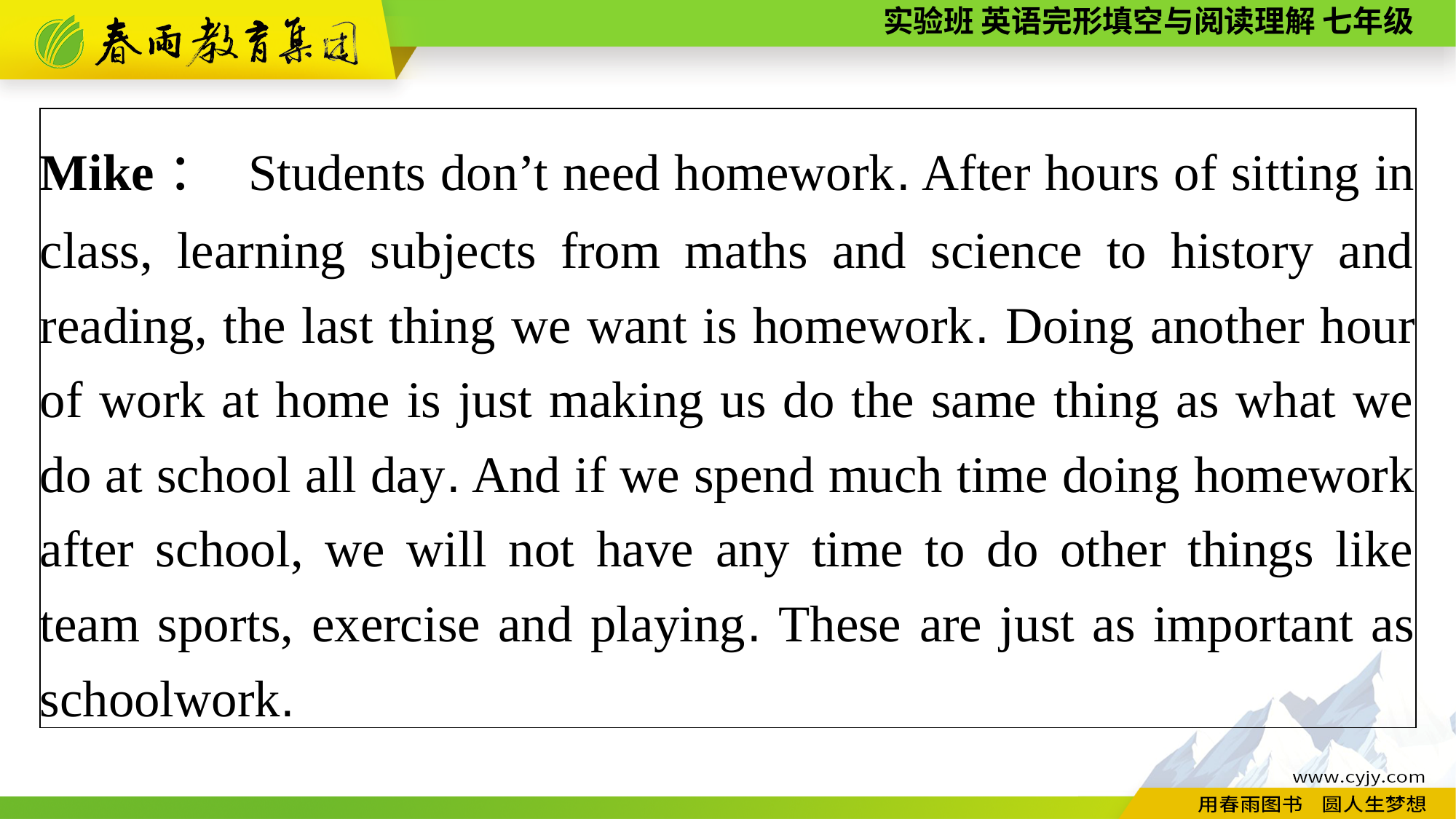

| Mike： Students don’t need homework. After hours of sitting in class, learning subjects from maths and science to history and reading, the last thing we want is homework. Doing another hour of work at home is just making us do the same thing as what we do at school all day. And if we spend much time doing homework after school, we will not have any time to do other things like team sports, exercise and playing. These are just as important as schoolwork. |
| --- |